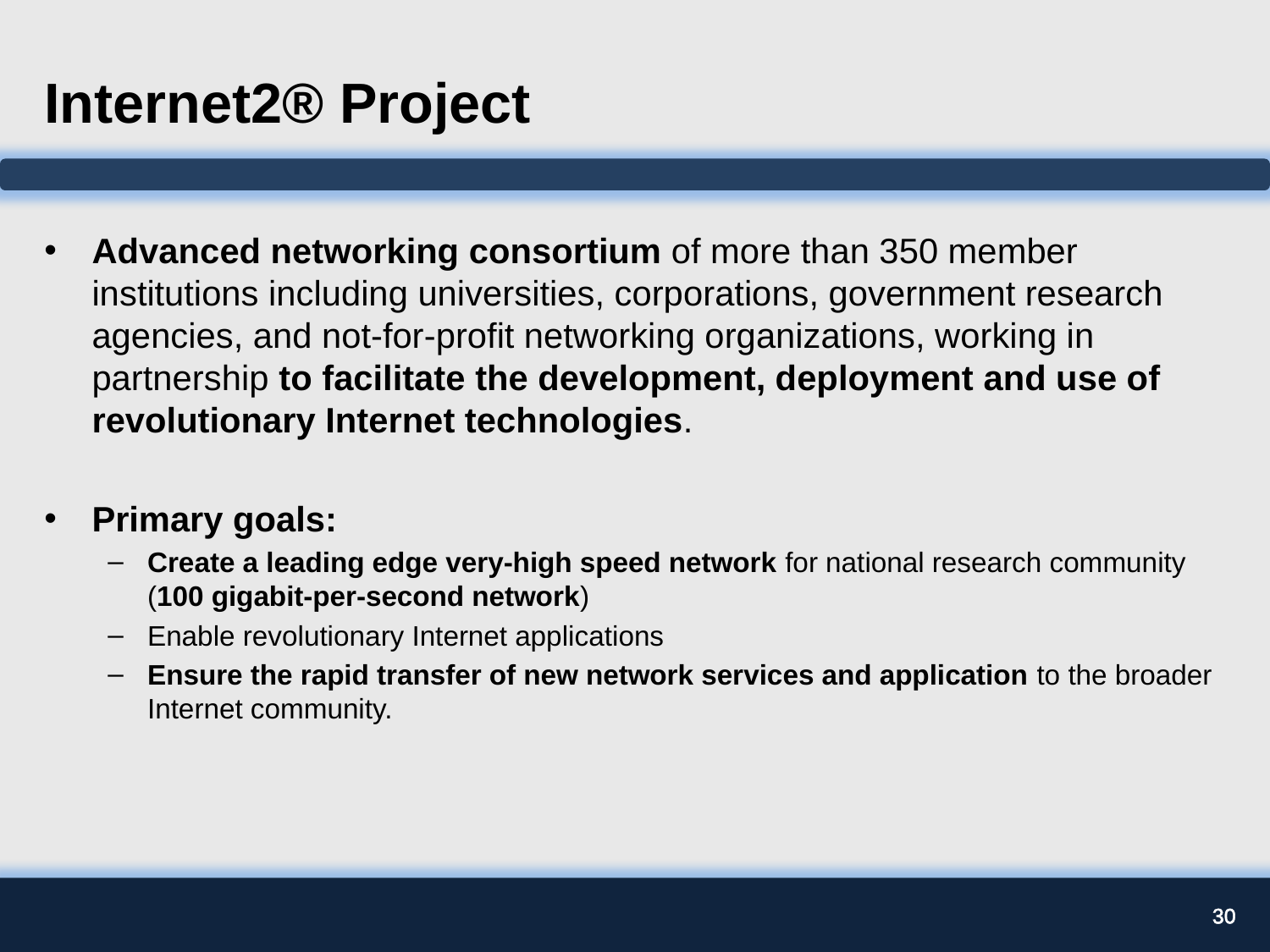

# Internet2® Project
Advanced networking consortium of more than 350 member institutions including universities, corporations, government research agencies, and not-for-profit networking organizations, working in partnership to facilitate the development, deployment and use of revolutionary Internet technologies.

Primary goals:
Create a leading edge very-high speed network for national research community (100 gigabit-per-second network)
Enable revolutionary Internet applications
Ensure the rapid transfer of new network services and application to the broader Internet community.
30